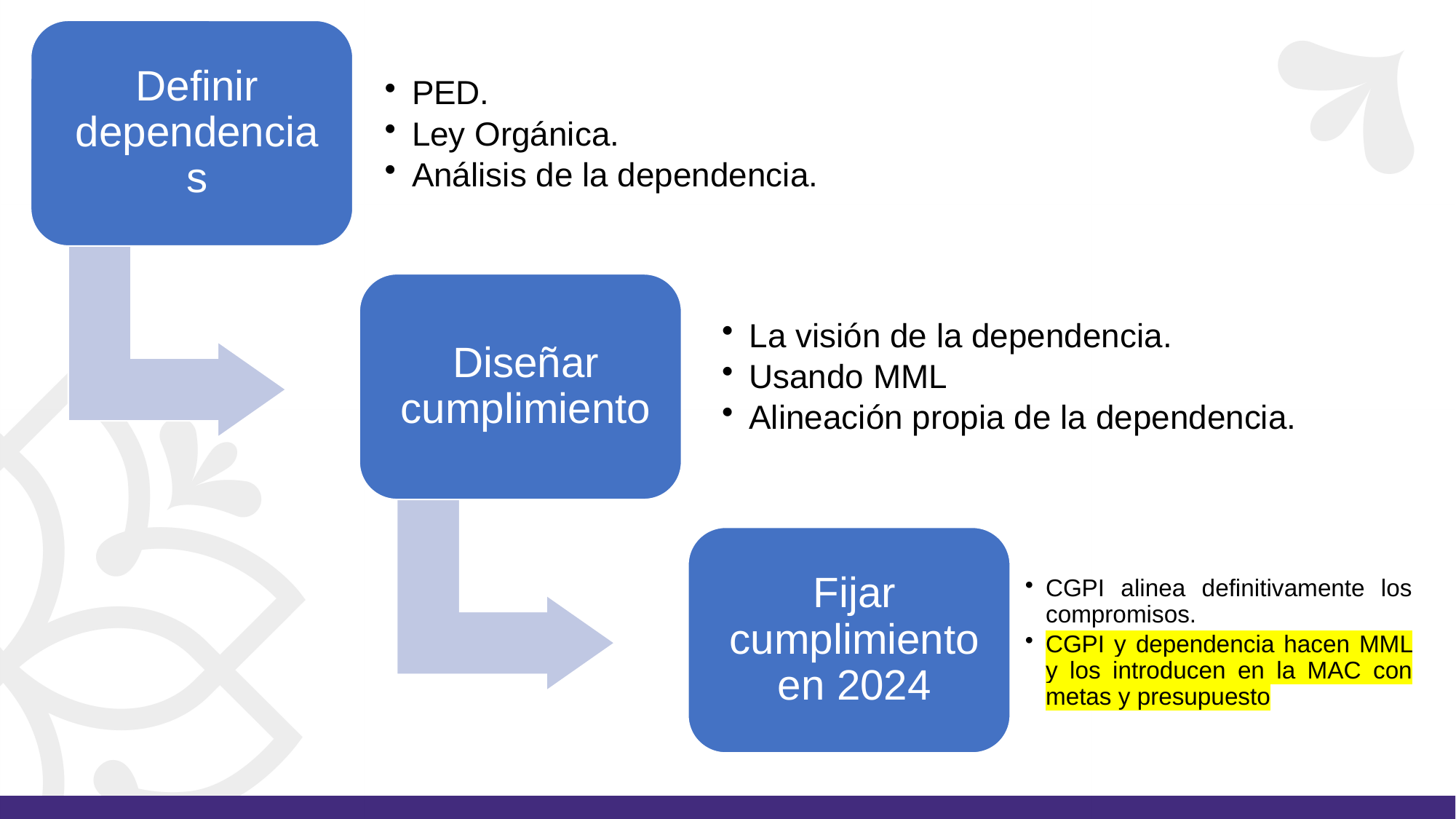

Definir dependencias
PED.
Ley Orgánica.
Análisis de la dependencia.
Diseñar cumplimiento
La visión de la dependencia.
Usando MML
Alineación propia de la dependencia.
Fijar cumplimiento en 2024
CGPI alinea definitivamente los compromisos.
CGPI y dependencia hacen MML y los introducen en la MAC con metas y presupuesto